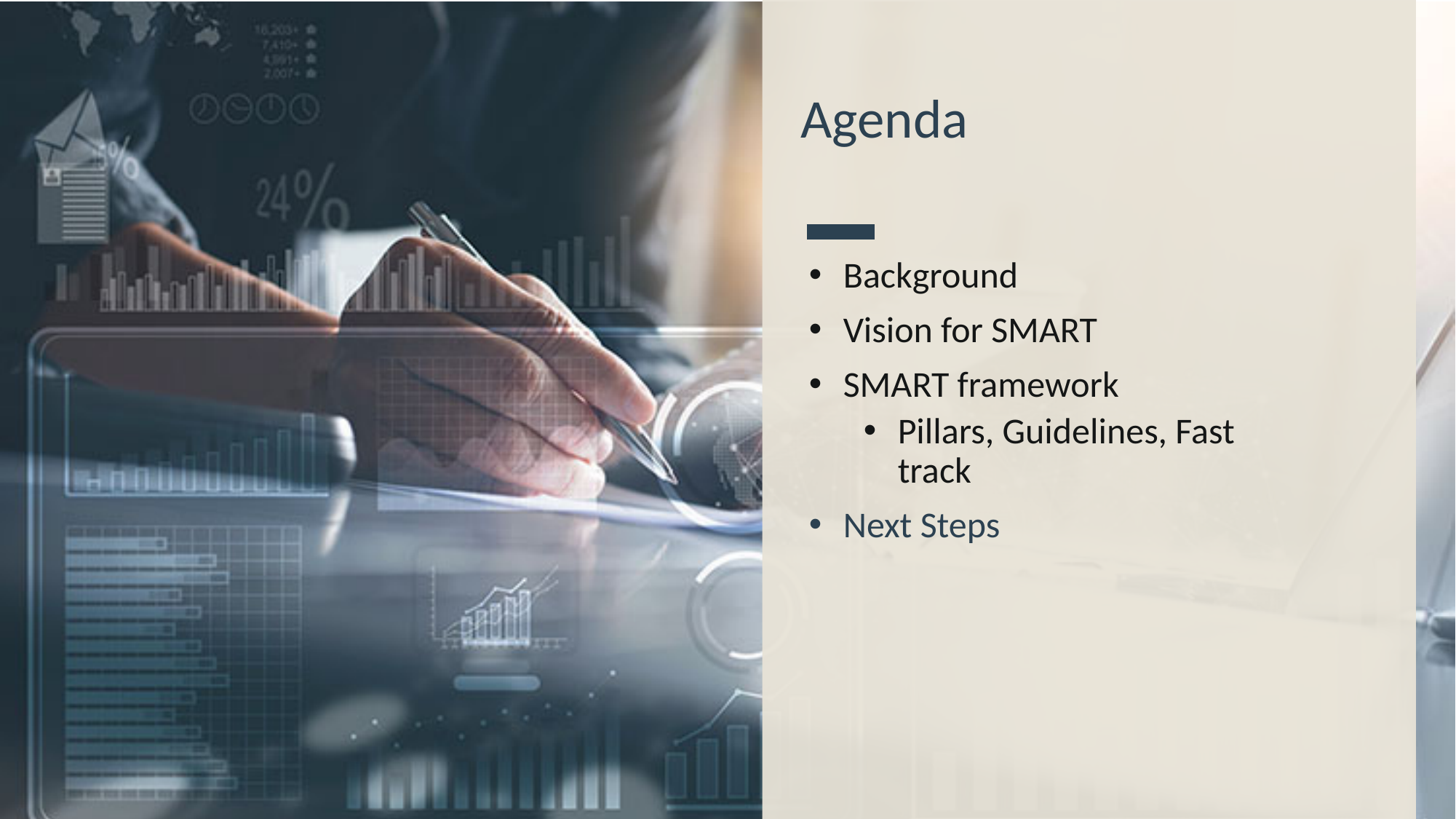

# Agenda
Background
Vision for SMART
SMART framework
Pillars, Guidelines, Fast track
Next Steps